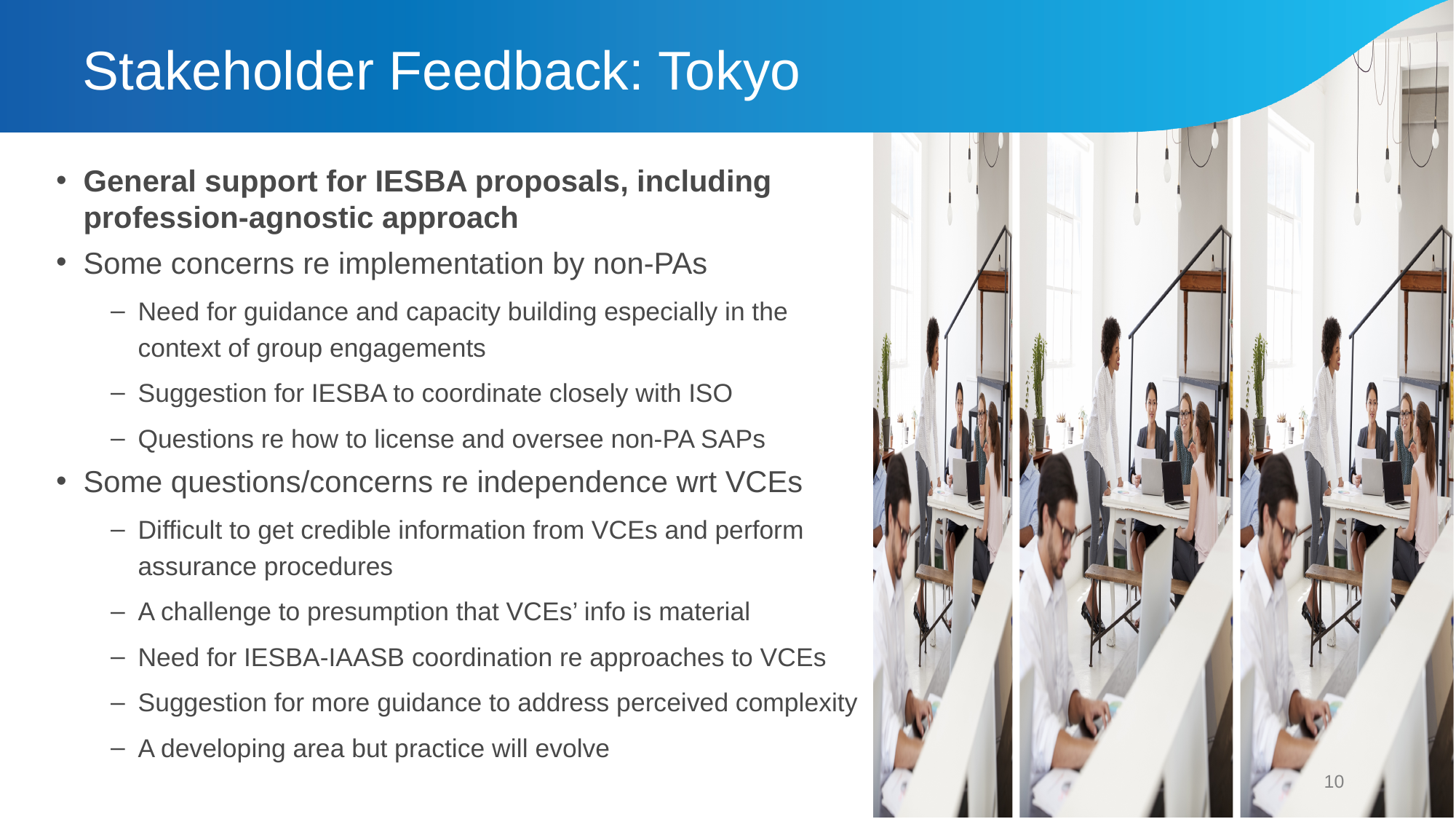

# Stakeholder Feedback: Tokyo
General support for IESBA proposals, including profession-agnostic approach
Some concerns re implementation by non-PAs
Need for guidance and capacity building especially in the context of group engagements
Suggestion for IESBA to coordinate closely with ISO
Questions re how to license and oversee non-PA SAPs
Some questions/concerns re independence wrt VCEs
Difficult to get credible information from VCEs and perform assurance procedures
A challenge to presumption that VCEs’ info is material
Need for IESBA-IAASB coordination re approaches to VCEs
Suggestion for more guidance to address perceived complexity
A developing area but practice will evolve

10